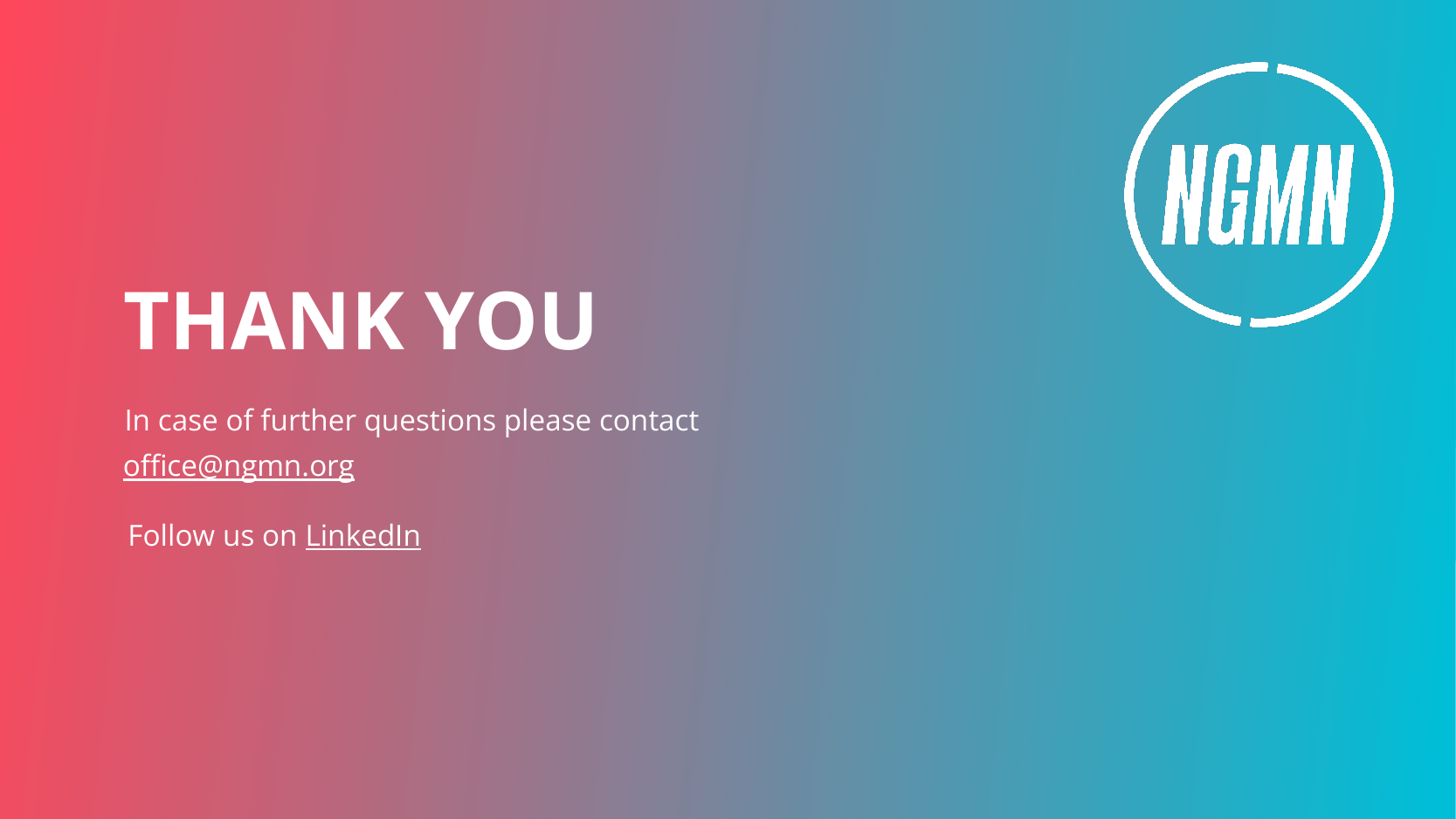

# THANK YOU
In case of further questions please contact
office@ngmn.org
 Follow us on LinkedIn